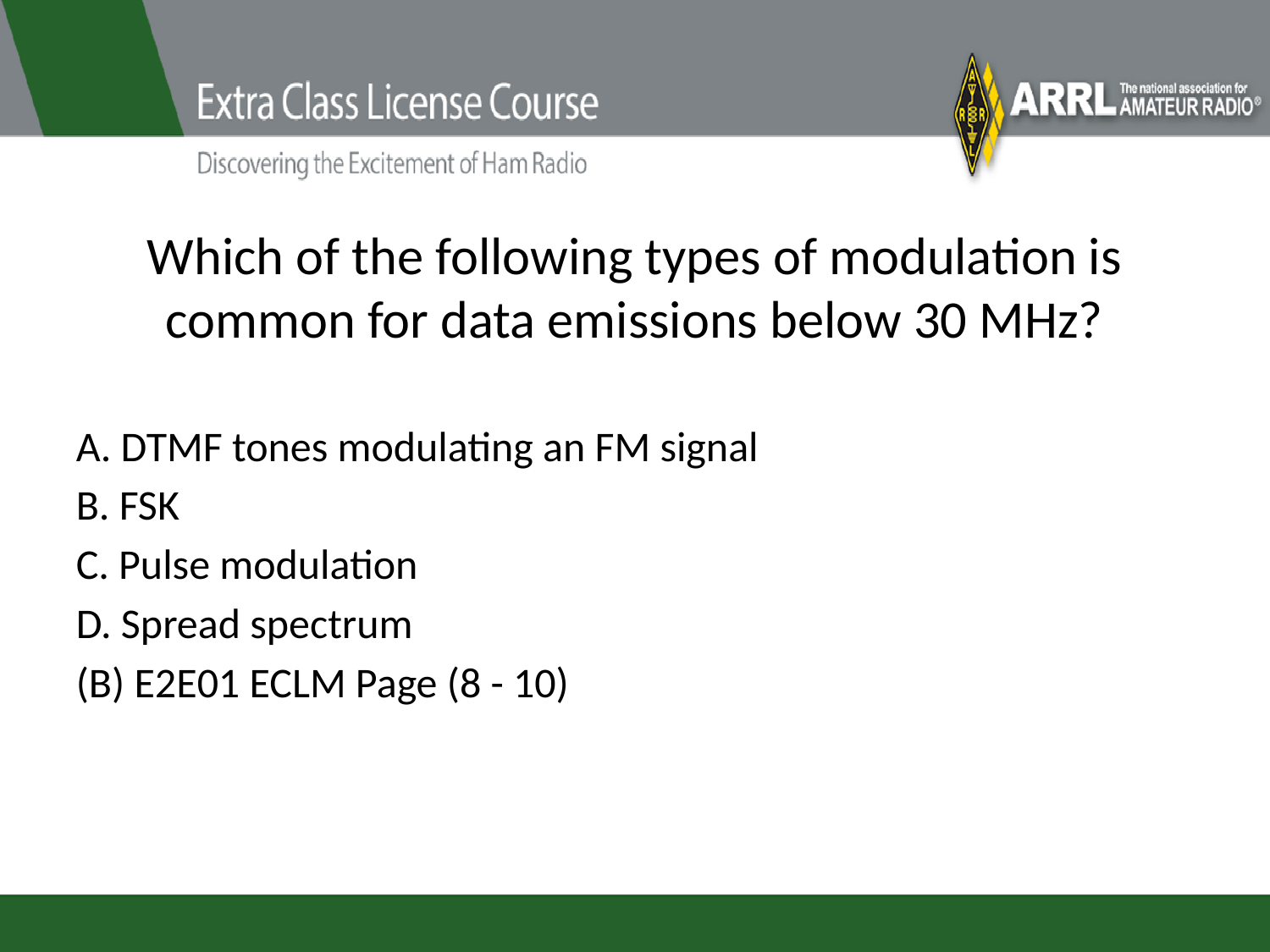

# Which of the following types of modulation is common for data emissions below 30 MHz?
A. DTMF tones modulating an FM signal
B. FSK
C. Pulse modulation
D. Spread spectrum
(B) E2E01 ECLM Page (8 - 10)